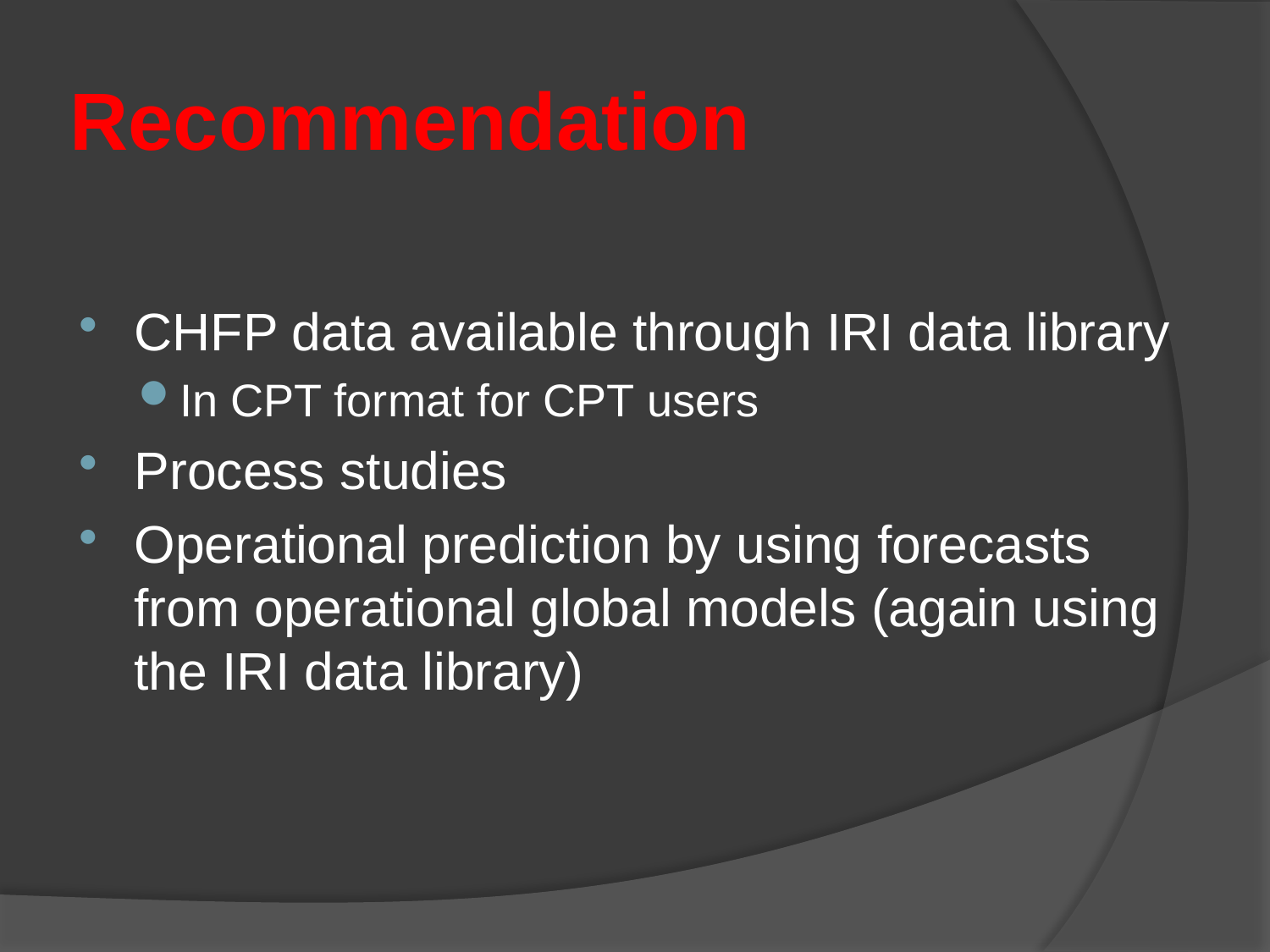

# Recommendation
CHFP data available through IRI data library
In CPT format for CPT users
Process studies
Operational prediction by using forecasts from operational global models (again using the IRI data library)